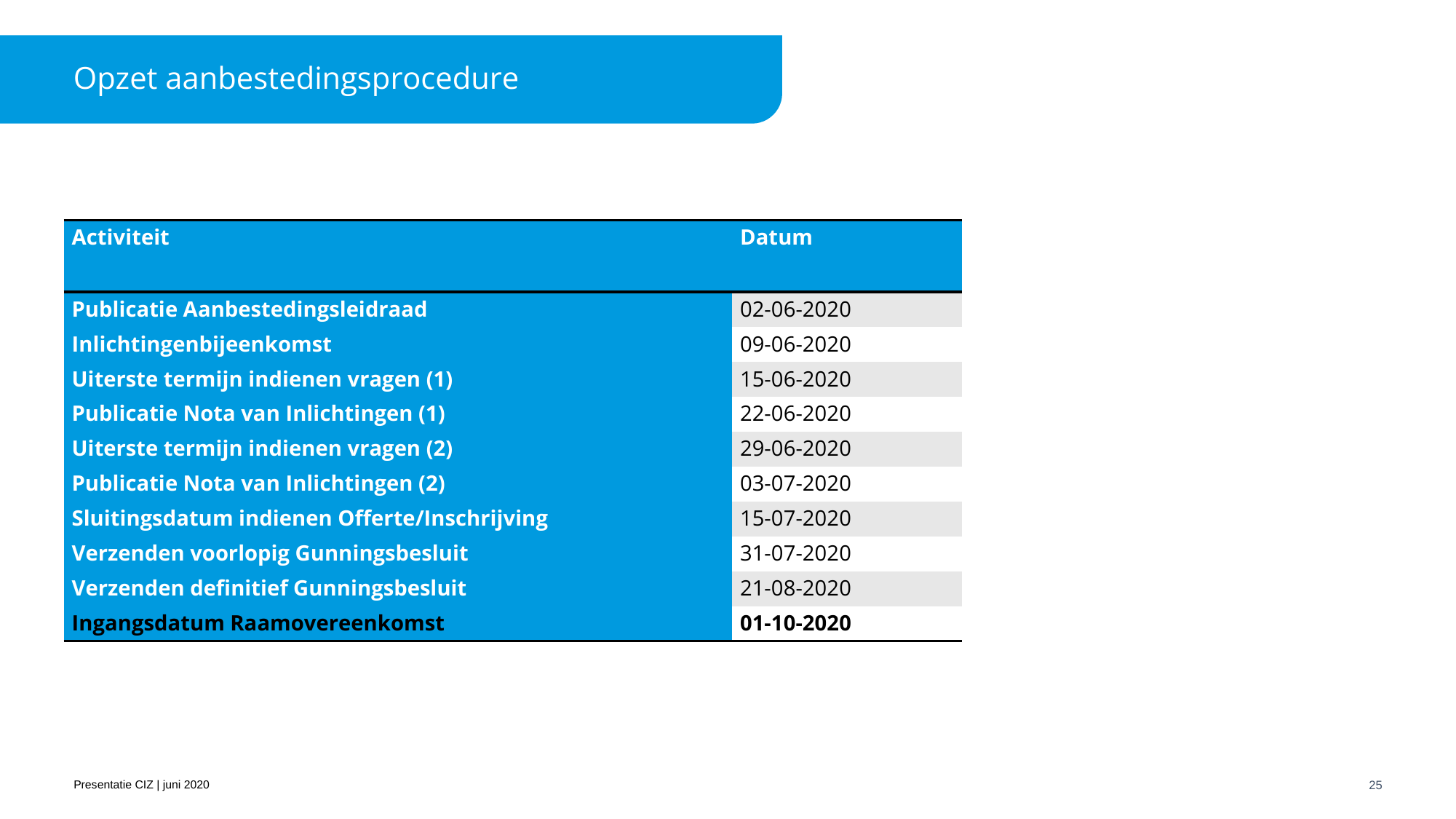

# Opzet aanbestedingsprocedure

| Activiteit | Datum |
| --- | --- |
| Publicatie Aanbestedingsleidraad | 02-06-2020 |
| Inlichtingenbijeenkomst | 09-06-2020 |
| Uiterste termijn indienen vragen (1) | 15-06-2020 |
| Publicatie Nota van Inlichtingen (1) | 22-06-2020 |
| Uiterste termijn indienen vragen (2) | 29-06-2020 |
| Publicatie Nota van Inlichtingen (2) | 03-07-2020 |
| Sluitingsdatum indienen Offerte/Inschrijving | 15-07-2020 |
| Verzenden voorlopig Gunningsbesluit | 31-07-2020 |
| Verzenden definitief Gunningsbesluit | 21-08-2020 |
| Ingangsdatum Raamovereenkomst | 01-10-2020 |
Presentatie CIZ | juni 2020
25